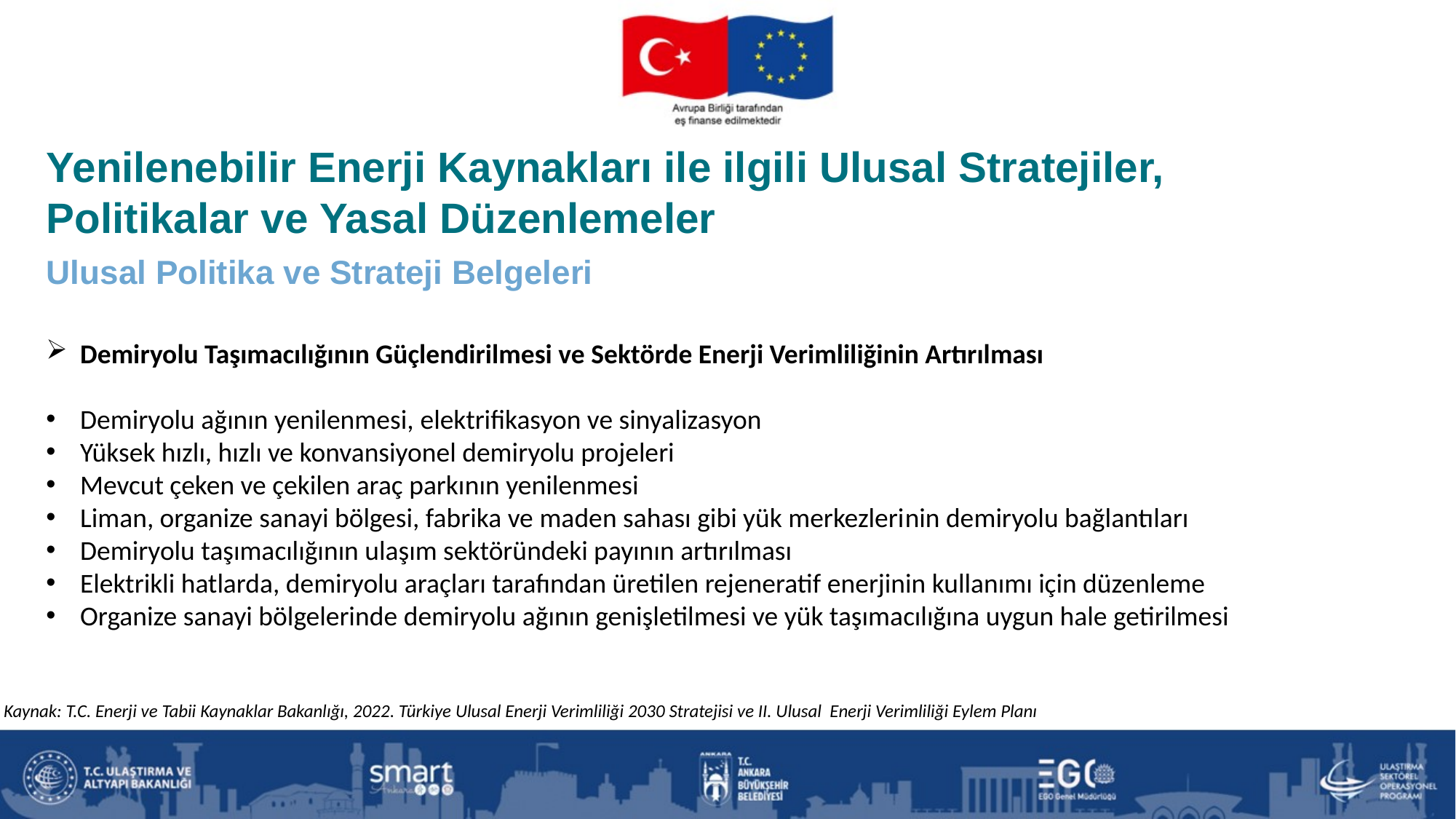

Yenilenebilir Enerji Kaynakları ile ilgili Ulusal Stratejiler, Politikalar ve Yasal Düzenlemeler
Ulusal Politika ve Strateji Belgeleri

Demiryolu Taşımacılığının Güçlendirilmesi ve Sektörde Enerji Verimliliğinin Artırılması

Demiryolu ağının yenilenmesi, elektrifikasyon ve sinyalizasyon
Yüksek hızlı, hızlı ve konvansiyonel demiryolu projeleri
Mevcut çeken ve çekilen araç parkının yenilenmesi
Liman, organize sanayi bölgesi, fabrika ve maden sahası gibi yük merkezlerinin demiryolu bağlantıları
Demiryolu taşımacılığının ulaşım sektöründeki payının artırılması
Elektrikli hatlarda, demiryolu araçları tarafından üretilen rejeneratif enerjinin kullanımı için düzenleme
Organize sanayi bölgelerinde demiryolu ağının genişletilmesi ve yük taşımacılığına uygun hale getirilmesi
Kaynak: T.C. Enerji ve Tabii Kaynaklar Bakanlığı, 2022. Türkiye Ulusal Enerji Verimliliği 2030 Stratejisi ve II. Ulusal  Enerji Verimliliği Eylem Planı